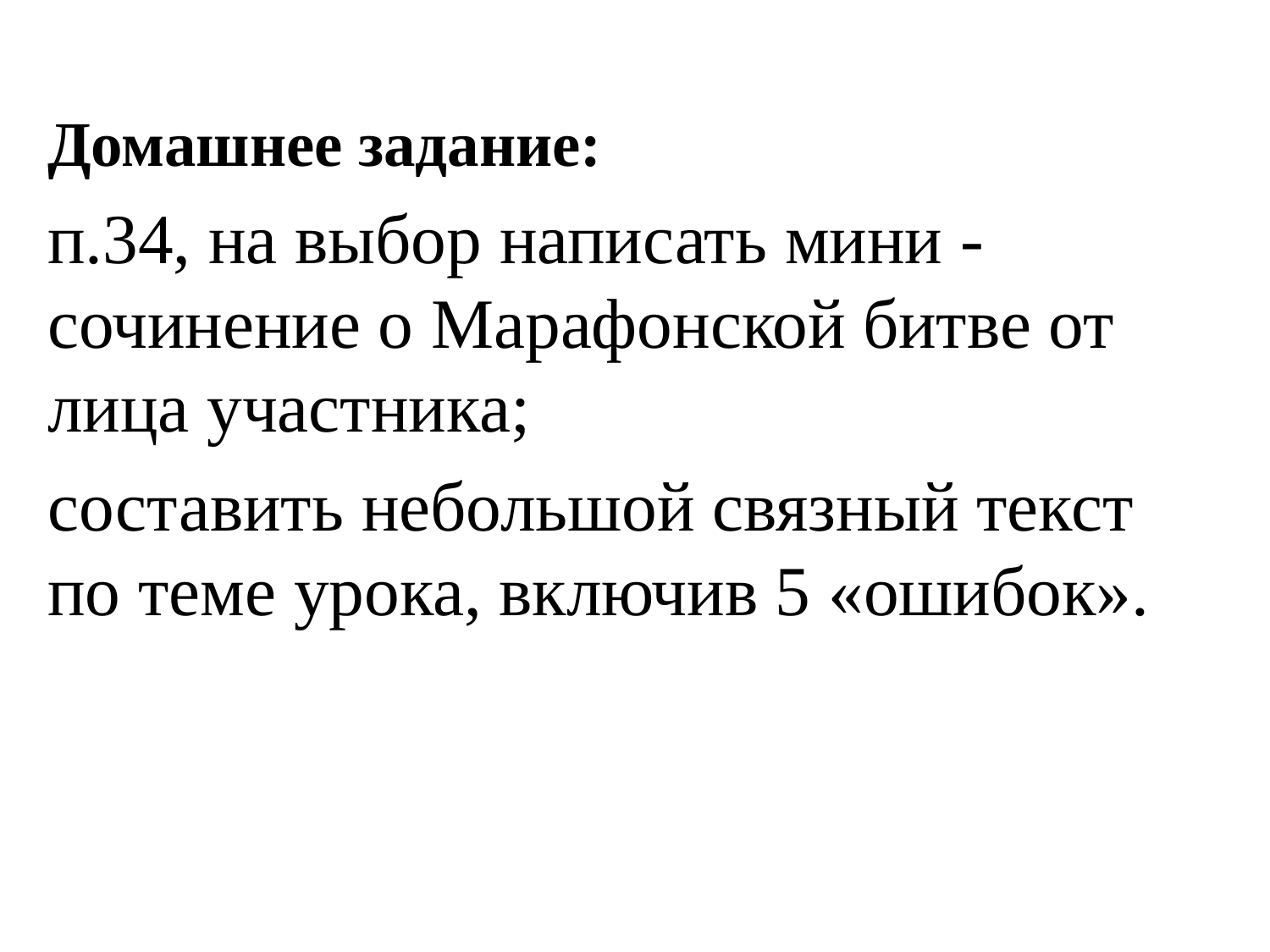

Домашнее задание:
п.34, на выбор написать мини - сочинение о Марафонской битве от лица участника;
составить небольшой связный текст по теме урока, включив 5 «ошибок».